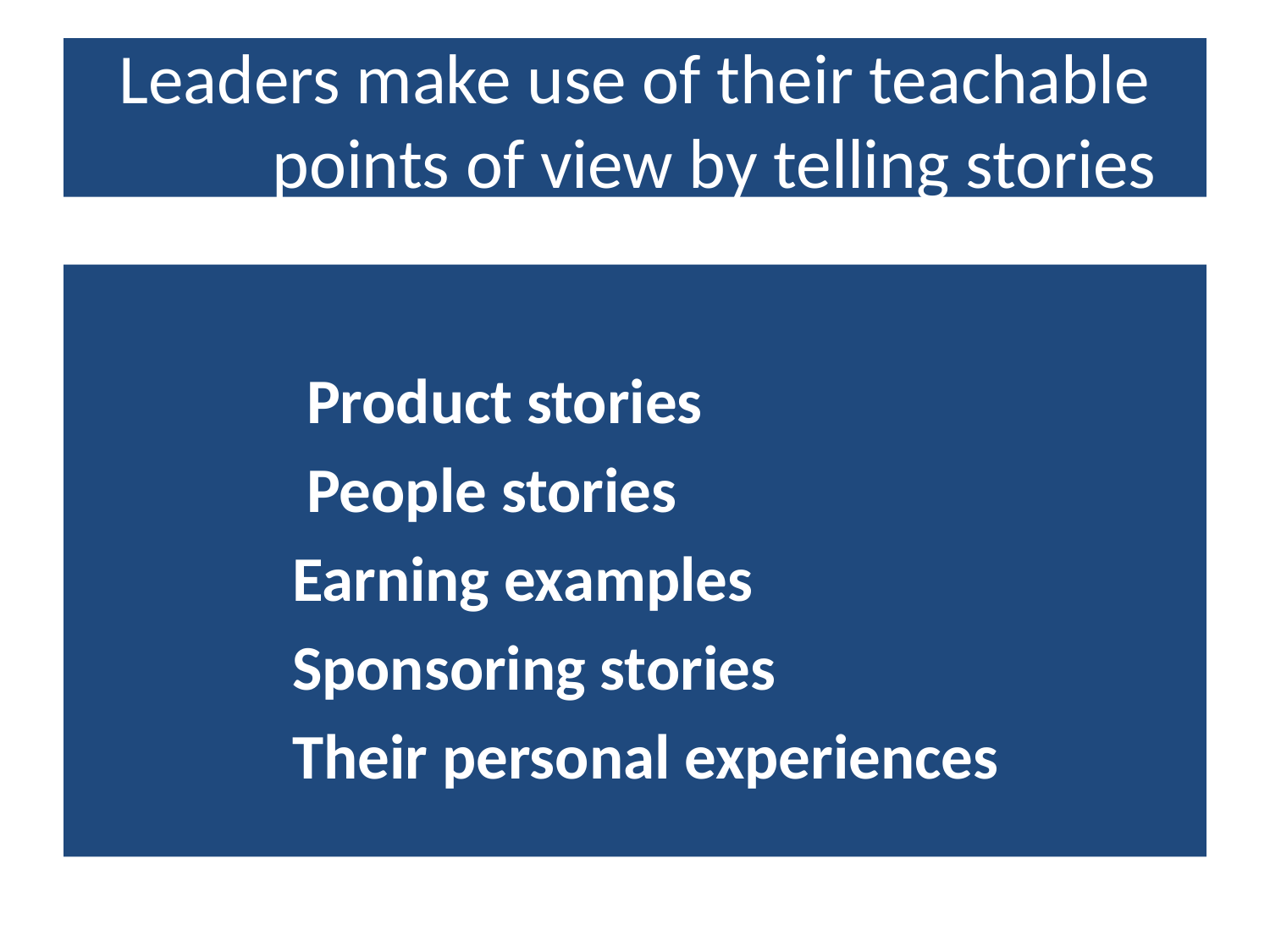

# Leaders make use of their teachable points of view by telling stories

                Product stories
                People stories
               Earning examples
               Sponsoring stories
               Their personal experiences